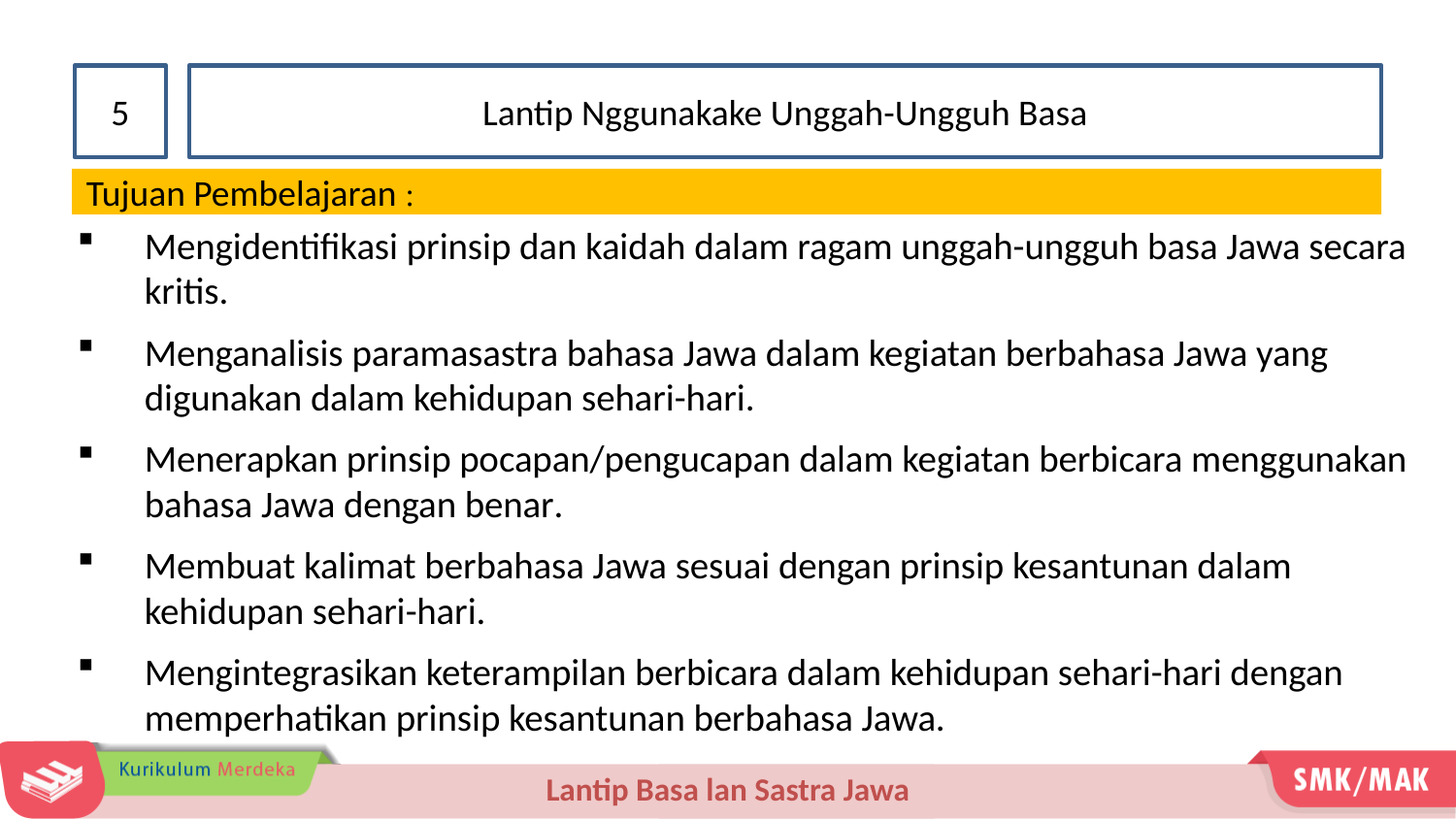

5
Lantip Nggunakake Unggah-Ungguh Basa
Tujuan Pembelajaran :
Mengidentifikasi prinsip dan kaidah dalam ragam unggah-ungguh basa Jawa secara kritis.
Menganalisis paramasastra bahasa Jawa dalam kegiatan berbahasa Jawa yang digunakan dalam kehidupan sehari-hari.
Menerapkan prinsip pocapan/pengucapan dalam kegiatan berbicara menggunakan bahasa Jawa dengan benar.
Membuat kalimat berbahasa Jawa sesuai dengan prinsip kesantunan dalam kehidupan sehari-hari.
Mengintegrasikan keterampilan berbicara dalam kehidupan sehari-hari dengan memperhatikan prinsip kesantunan berbahasa Jawa.